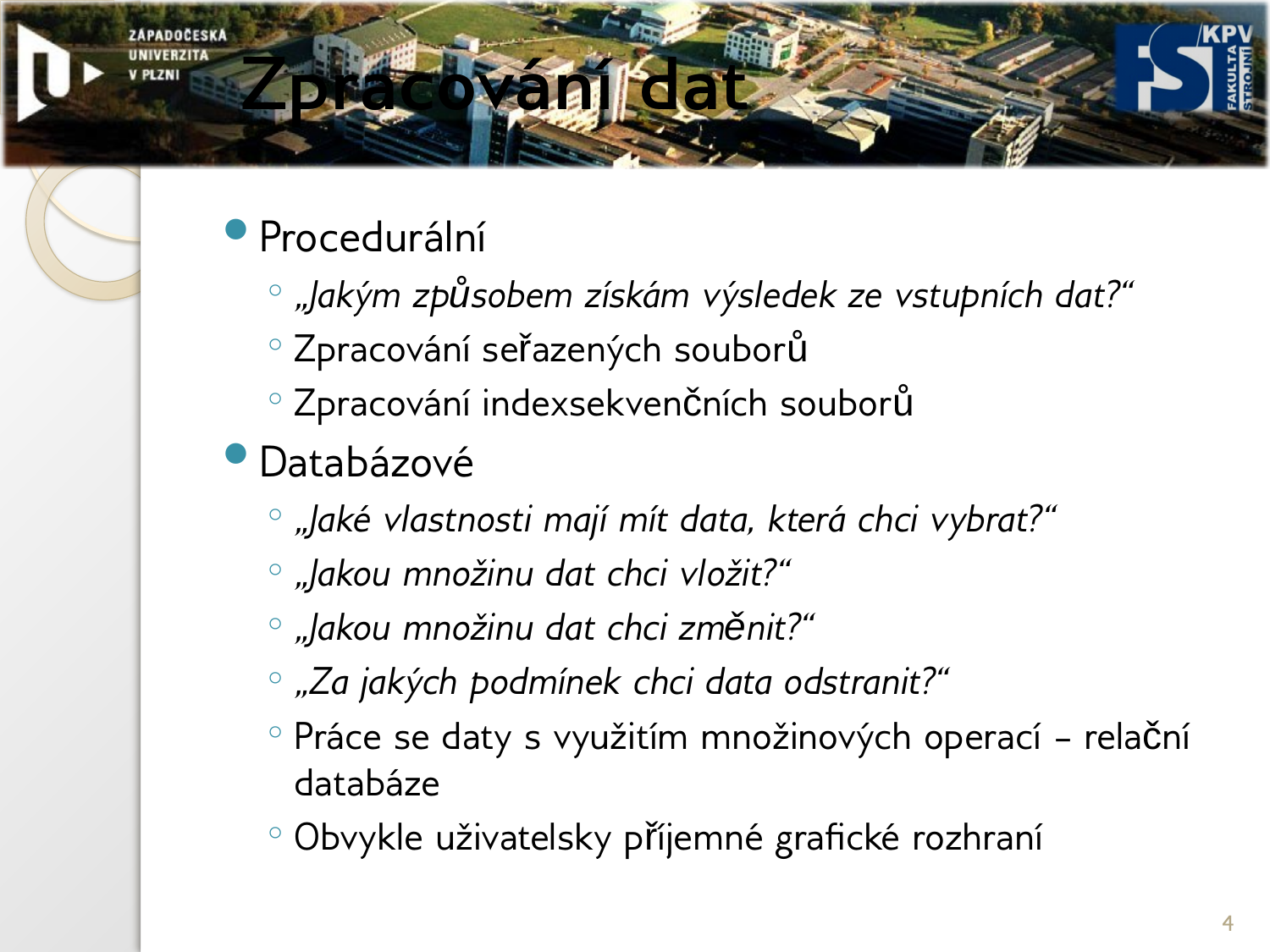

# Zpracování dat
Procedurální
„Jakým způsobem získám výsledek ze vstupních dat?“
Zpracování seřazených souborů
Zpracování indexsekvenčních souborů
Databázové
„Jaké vlastnosti mají mít data, která chci vybrat?“
„Jakou množinu dat chci vložit?“
„Jakou množinu dat chci změnit?“
„Za jakých podmínek chci data odstranit?“
Práce se daty s využitím množinových operací – relační databáze
Obvykle uživatelsky příjemné grafické rozhraní

4